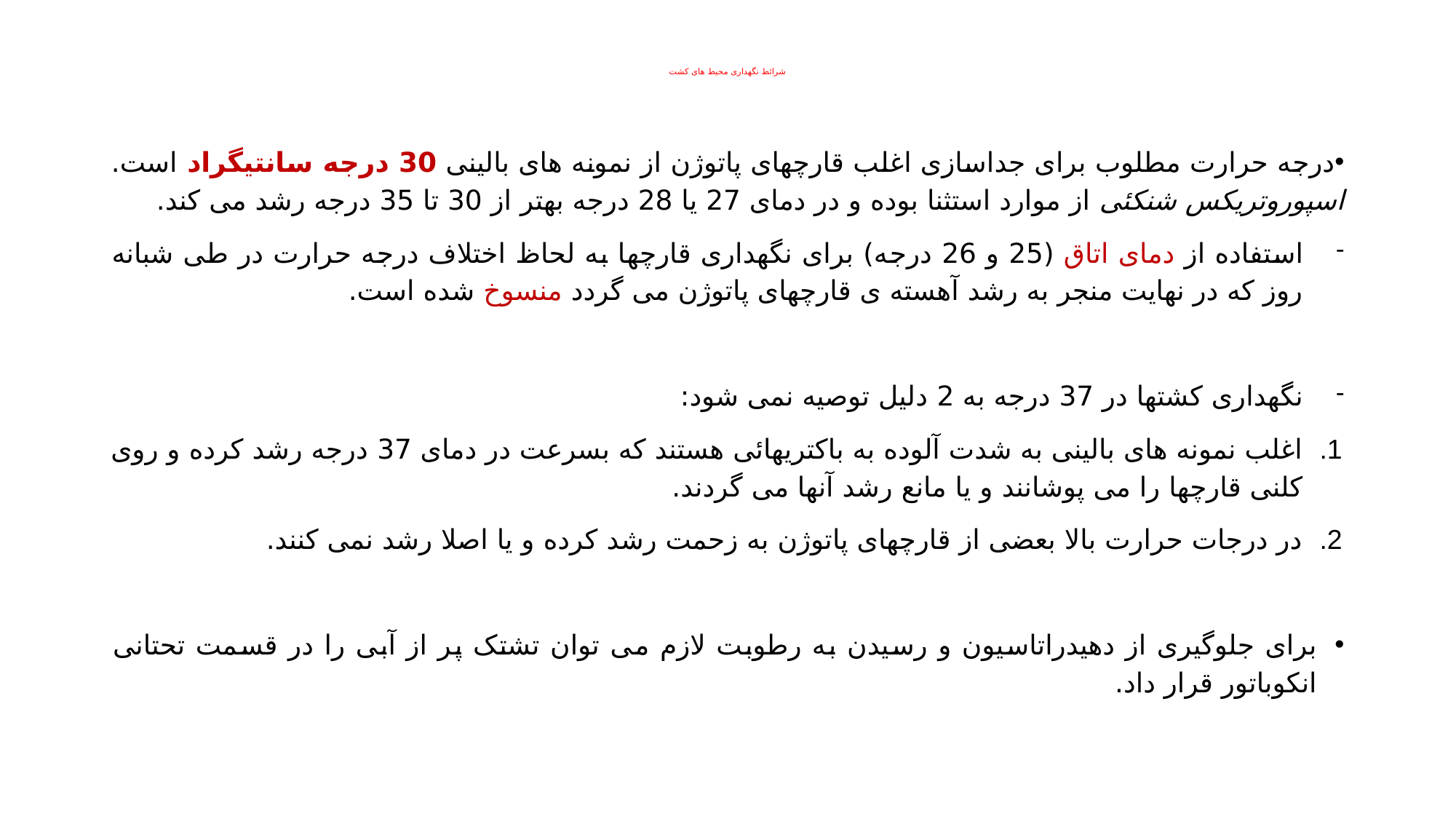

# شرائط نگهداری محیط های کشت
درجه حرارت مطلوب برای جداسازی اغلب قارچهای پاتوژن از نمونه های بالینی 30 درجه سانتیگراد است. اسپوروتریکس شنکئی از موارد استثنا بوده و در دمای 27 یا 28 درجه بهتر از 30 تا 35 درجه رشد می کند.
استفاده از دمای اتاق (25 و 26 درجه) برای نگهداری قارچها به لحاظ اختلاف درجه حرارت در طی شبانه روز که در نهایت منجر به رشد آهسته ی قارچهای پاتوژن می گردد منسوخ شده است.

نگهداری کشتها در 37 درجه به 2 دلیل توصیه نمی شود:
اغلب نمونه های بالینی به شدت آلوده به باکتریهائی هستند که بسرعت در دمای 37 درجه رشد کرده و روی کلنی قارچها را می پوشانند و یا مانع رشد آنها می گردند.
در درجات حرارت بالا بعضی از قارچهای پاتوژن به زحمت رشد کرده و یا اصلا رشد نمی کنند.

برای جلوگیری از دهیدراتاسیون و رسیدن به رطوبت لازم می توان تشتک پر از آبی را در قسمت تحتانی انکوباتور قرار داد.